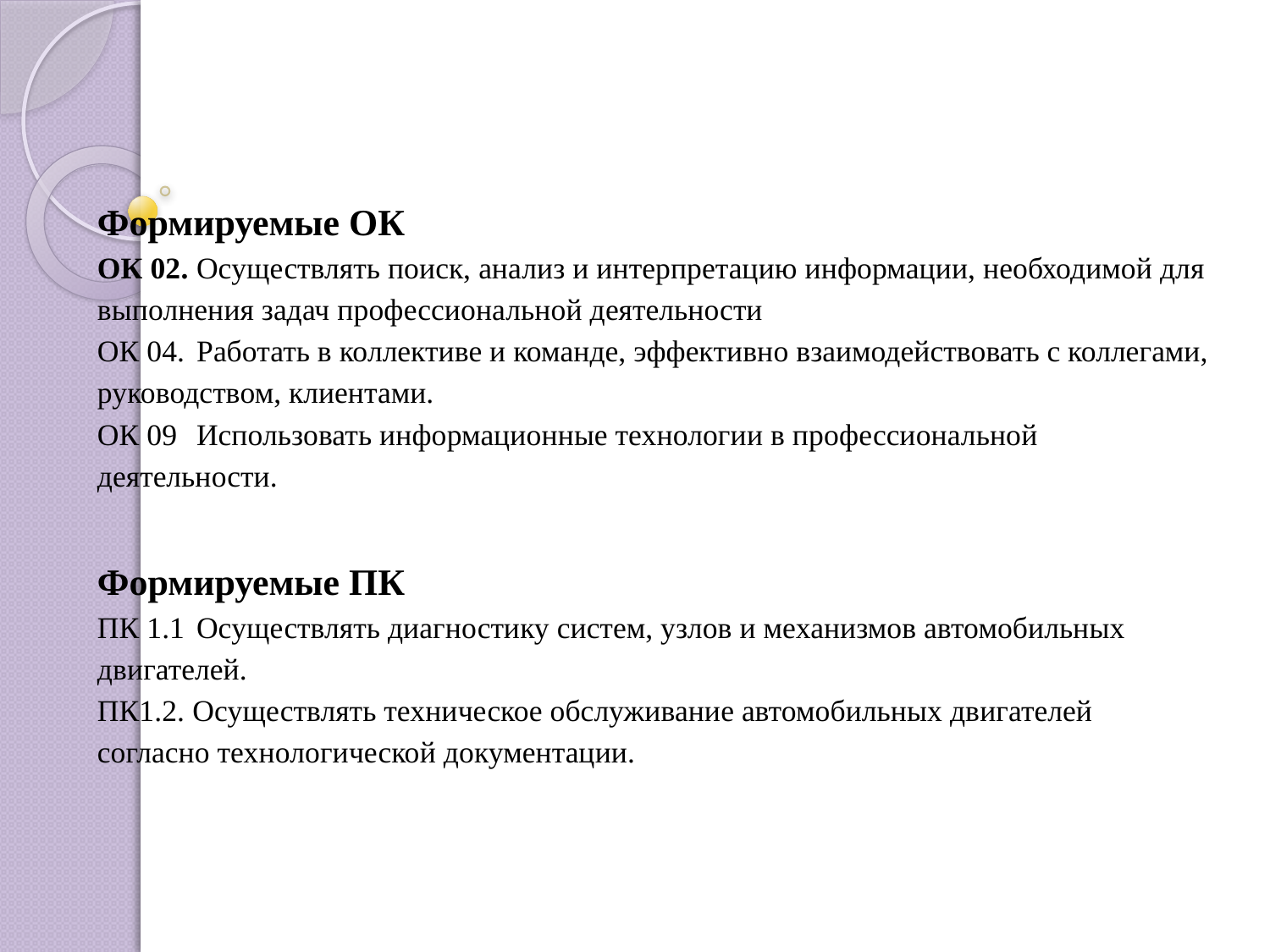

# Формируемые ОК ОК 02.	Осуществлять поиск, анализ и интерпретацию информации, необходимой для выполнения задач профессиональной деятельности ОК 04.	Работать в коллективе и команде, эффективно взаимодействовать с коллегами, руководством, клиентами. ОК 09	Использовать информационные технологии в профессиональной деятельности. Формируемые ПК ПК 1.1	Осуществлять диагностику систем, узлов и механизмов автомобильных двигателей. ПК1.2. Осуществлять техническое обслуживание автомобильных двигателей согласно технологической документации.